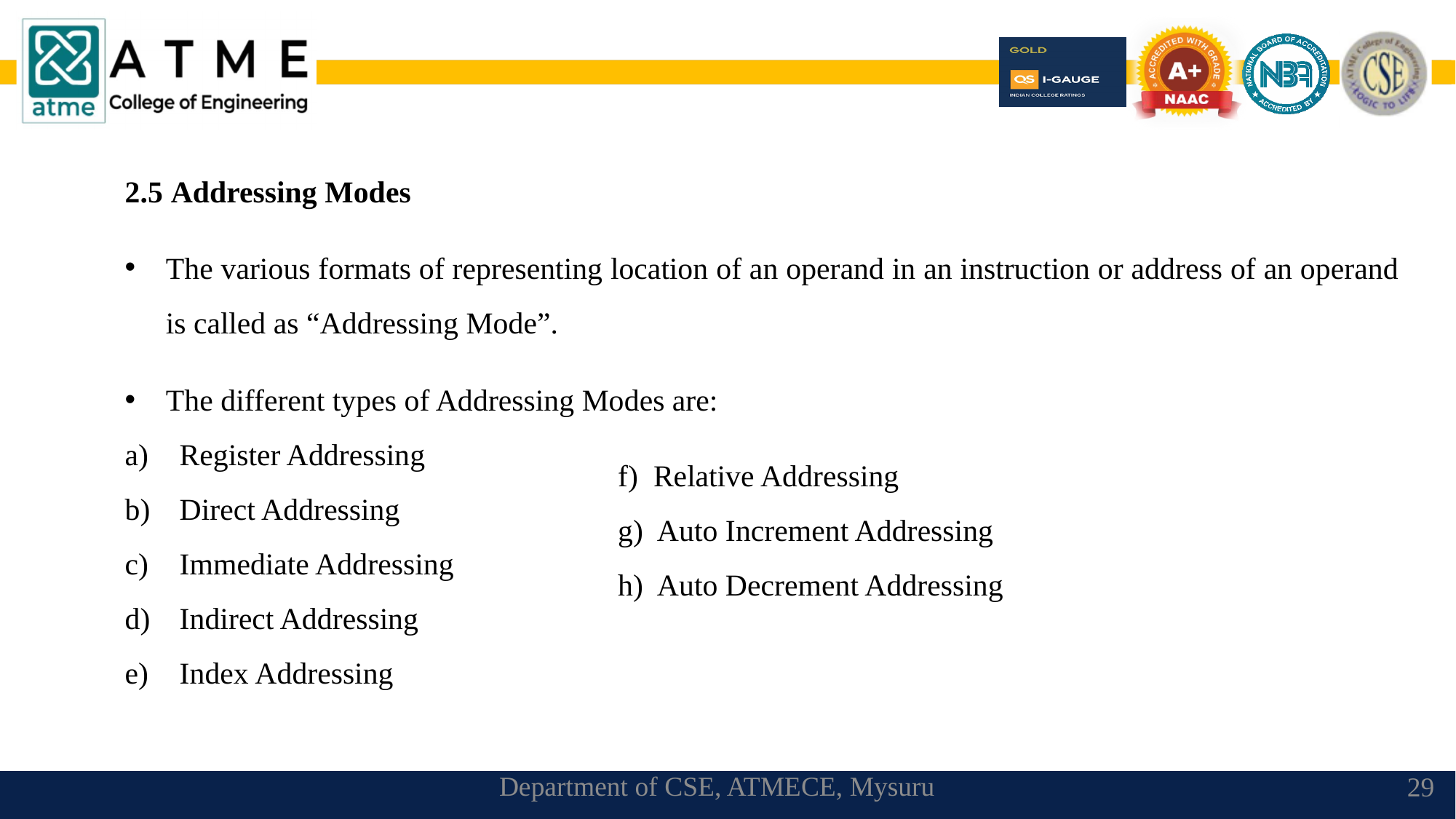

2.5 Addressing Modes
The various formats of representing location of an operand in an instruction or address of an operand is called as “Addressing Mode”.
The different types of Addressing Modes are:
Register Addressing
Direct Addressing
Immediate Addressing
Indirect Addressing
Index Addressing
f)  Relative Addressing
g)  Auto Increment Addressing
h)  Auto Decrement Addressing
Department of CSE, ATMECE, Mysuru
29